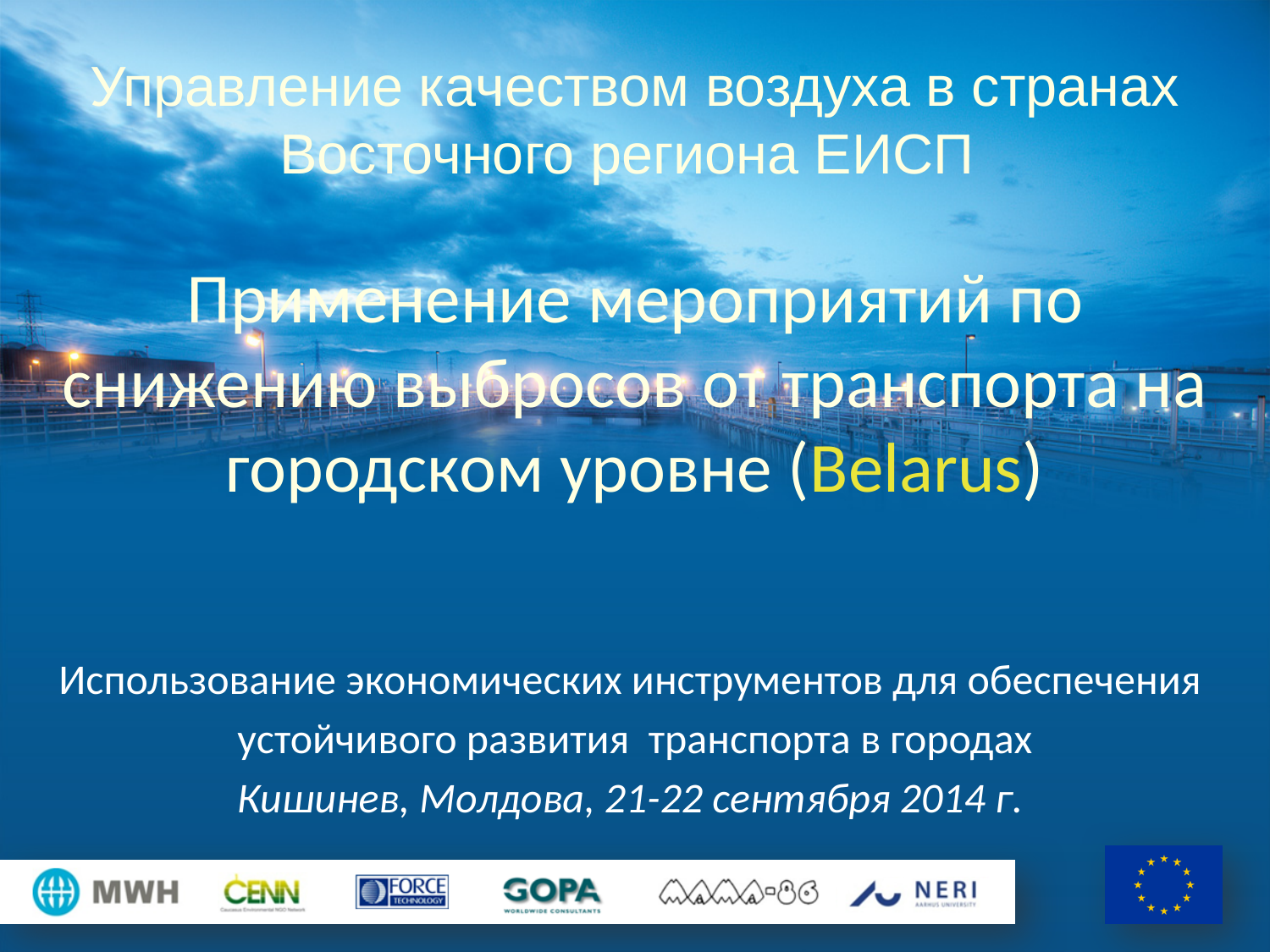

Управление качеством воздуха в странах Восточного региона ЕИСП

Применение мероприятий по снижению выбросов от транспорта на городском уровне (Belarus)
Использование экономических инструментов для обеспечения
устойчивого развития  транспорта в городах
Кишинев, Молдова, 21-22 сентября 2014 г.